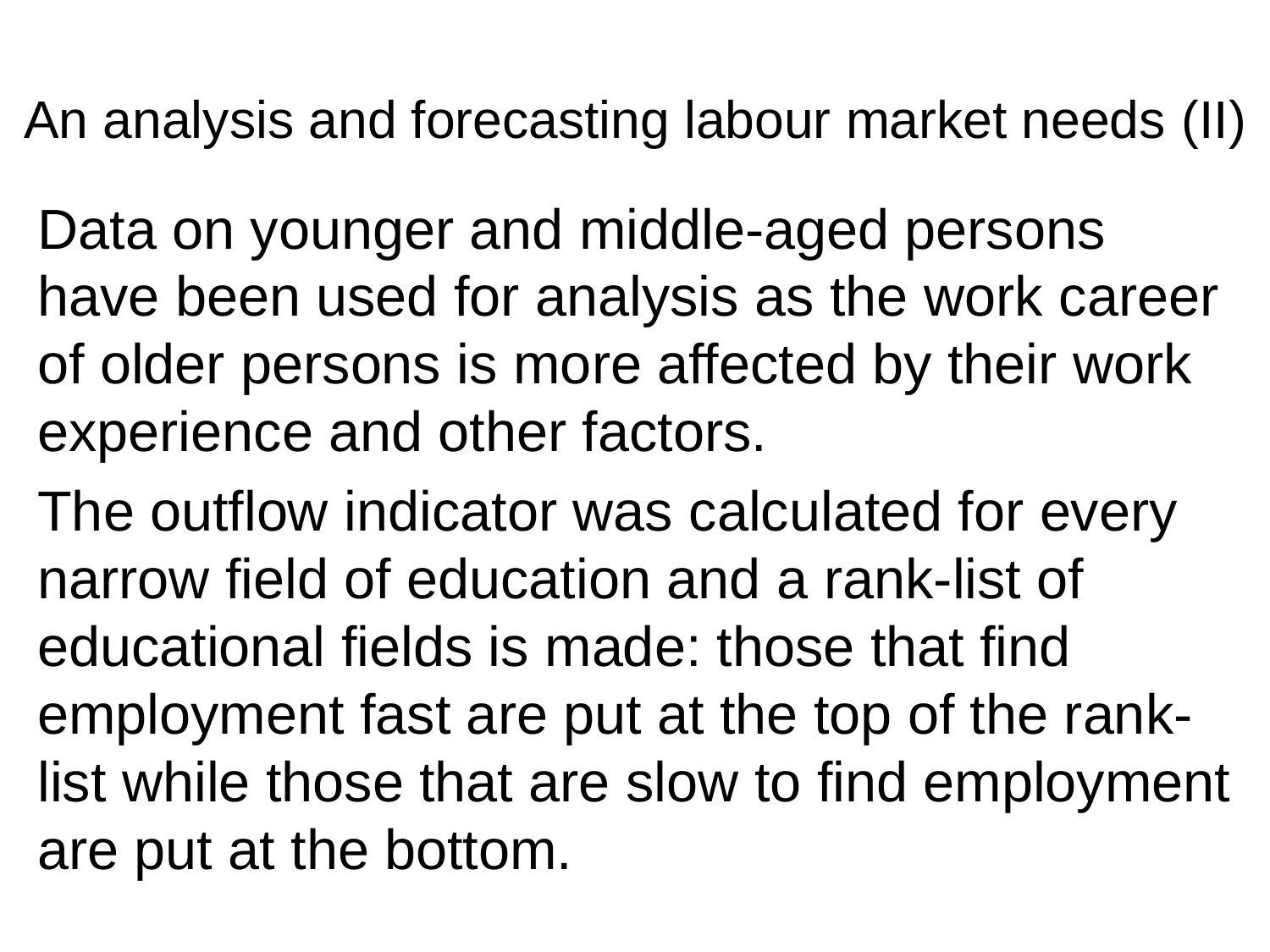

# An analysis and forecasting labour market needs (II)
Data on younger and middle-aged persons have been used for analysis as the work career of older persons is more affected by their work experience and other factors.
The outflow indicator was calculated for every narrow field of education and a rank-list of educational fields is made: those that find employment fast are put at the top of the rank-list while those that are slow to find employment are put at the bottom.